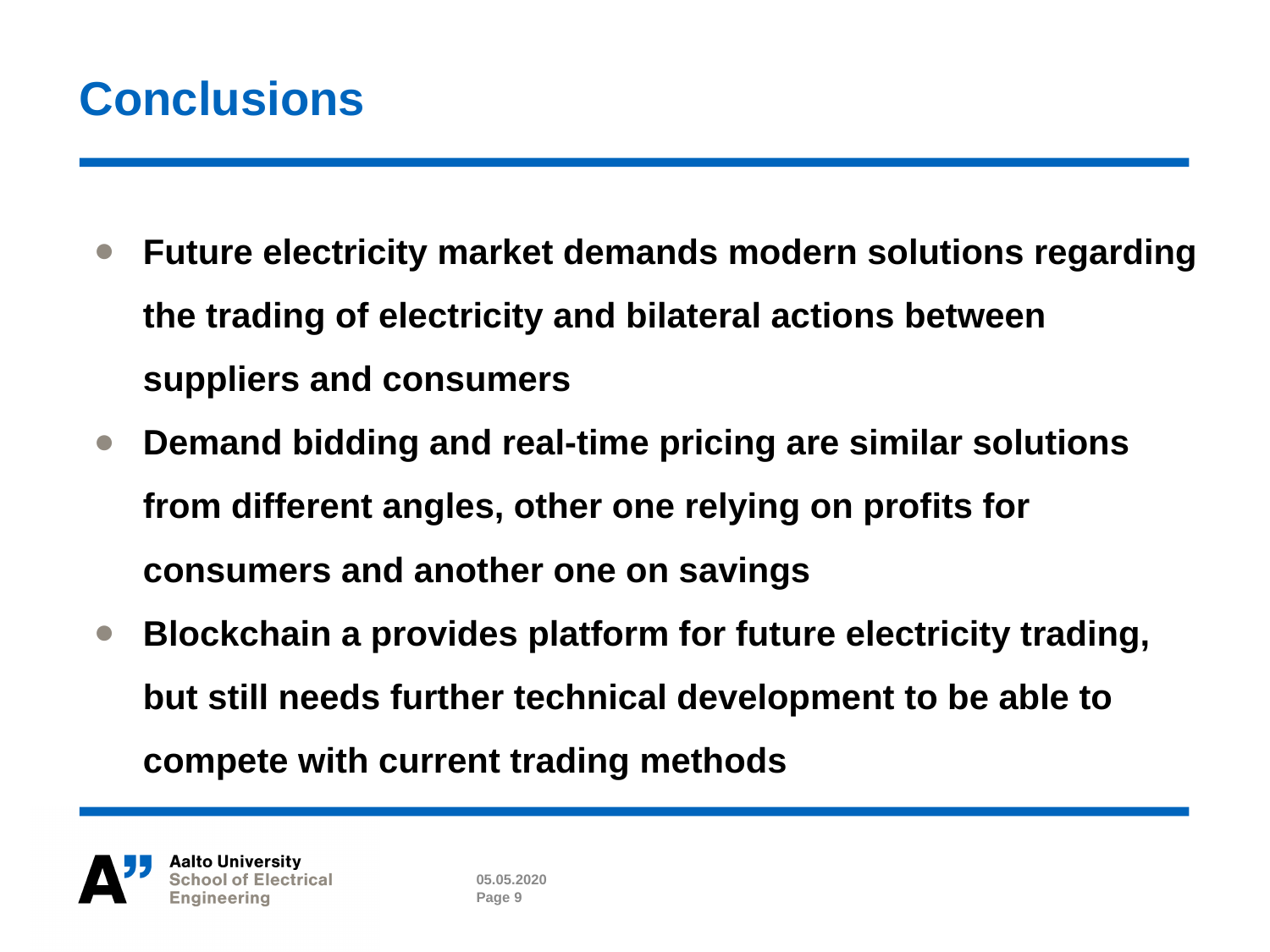

# Conclusions
Future electricity market demands modern solutions regarding the trading of electricity and bilateral actions between suppliers and consumers
Demand bidding and real-time pricing are similar solutions from different angles, other one relying on profits for consumers and another one on savings
Blockchain a provides platform for future electricity trading, but still needs further technical development to be able to compete with current trading methods

05.05.2020
Page 9